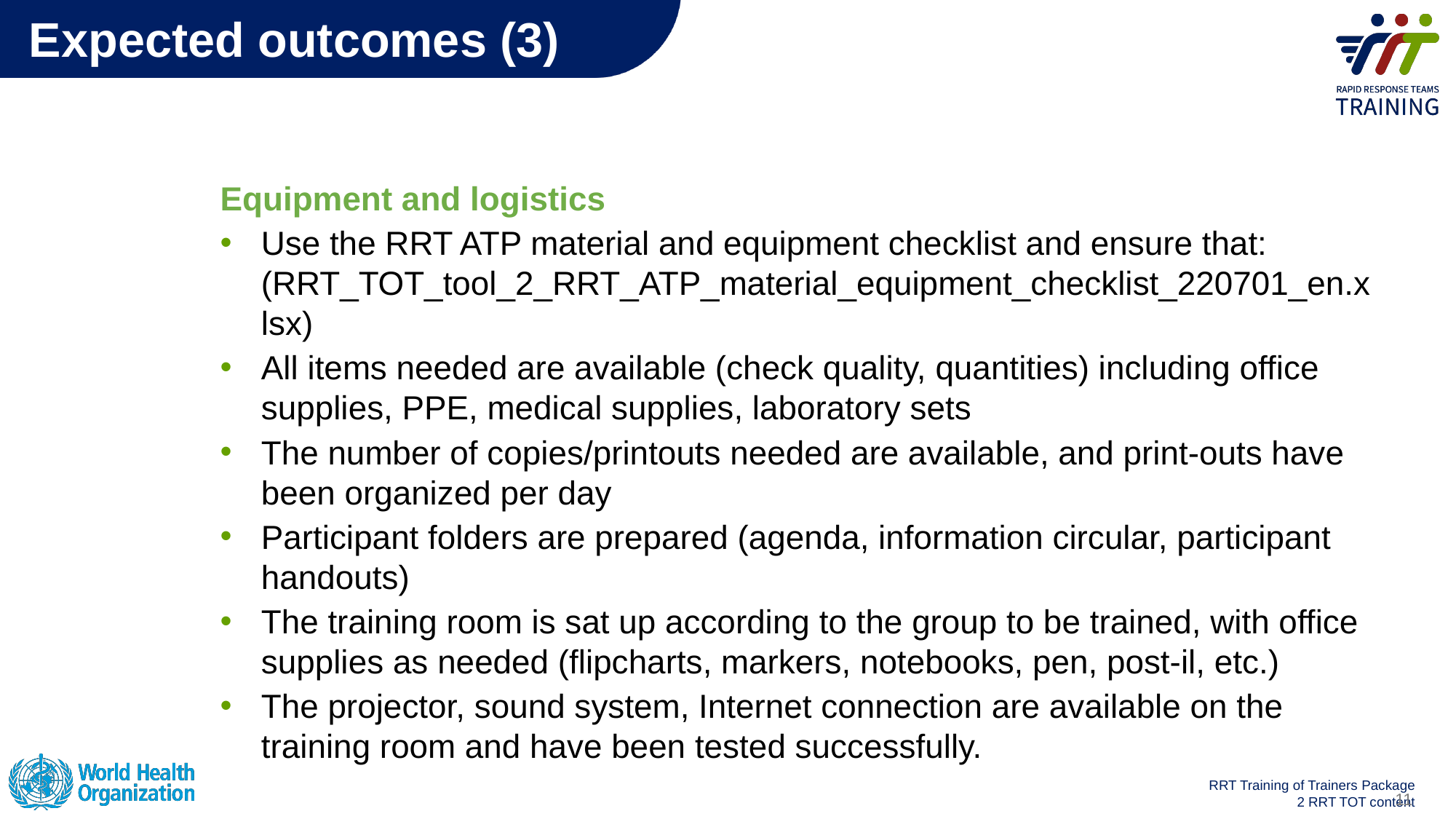

# Expected outcomes (3)
Equipment and logistics
Use the RRT ATP material and equipment checklist and ensure that: (RRT_TOT_tool_2_RRT_ATP_material_equipment_checklist_220701_en.xlsx)
All items needed are available (check quality, quantities) including office supplies, PPE, medical supplies, laboratory sets
The number of copies/printouts needed are available, and print-outs have been organized per day
Participant folders are prepared (agenda, information circular, participant handouts)
The training room is sat up according to the group to be trained, with office supplies as needed (flipcharts, markers, notebooks, pen, post-il, etc.)
The projector, sound system, Internet connection are available on the training room and have been tested successfully.